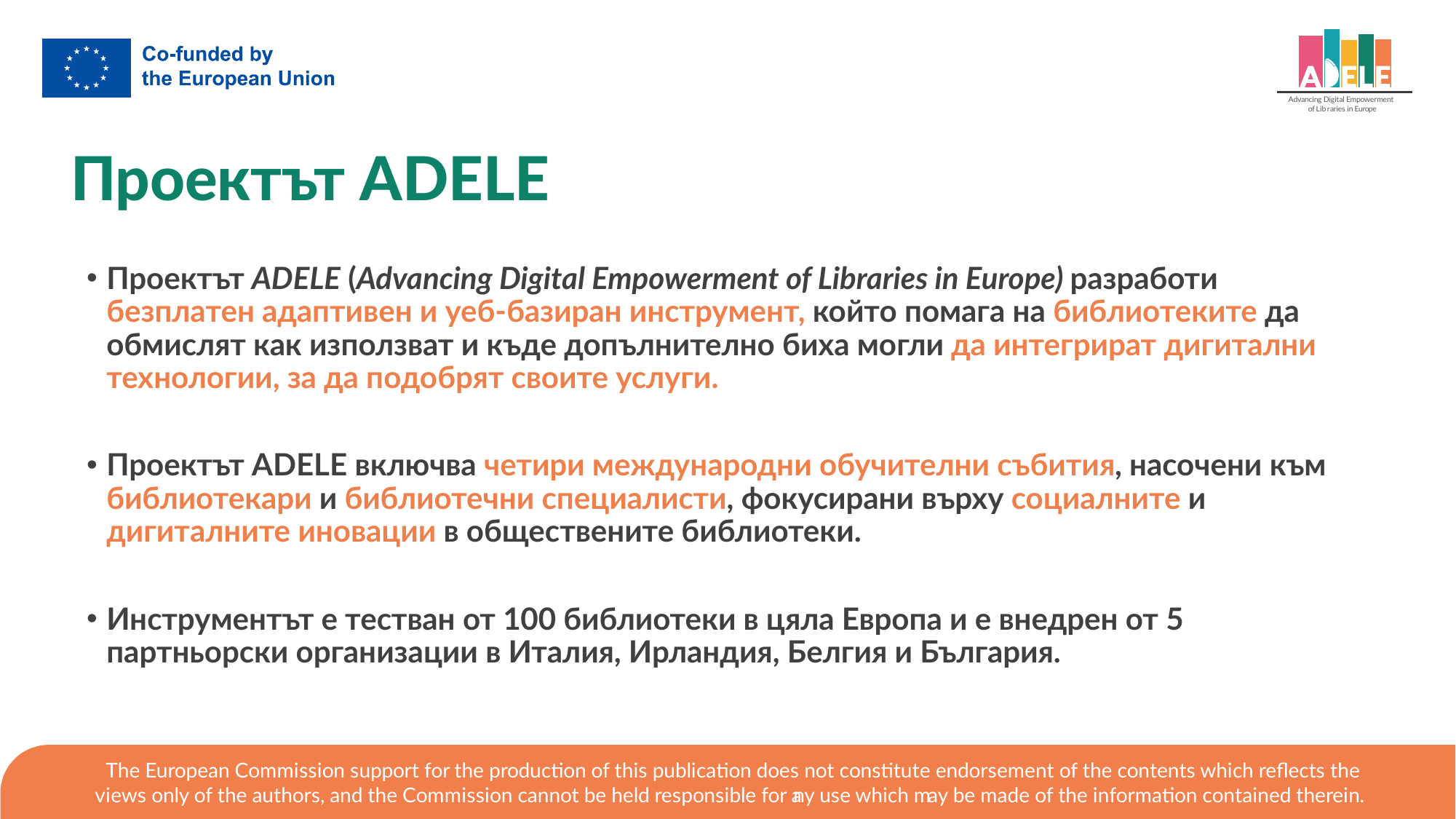

# Проектът ADELE
Проектът ADELE (Advancing Digital Empowerment of Libraries in Europe) разработи безплатен адаптивен и уеб-базиран инструмент, който помага на библиотеките да обмислят как използват и къде допълнително биха могли да интегрират дигитални технологии, за да подобрят своите услуги.

Проектът ADELE включва четири международни обучителни събития, насочени към библиотекари и библиотечни специалисти, фокусирани върху социалните и дигиталните иновации в обществените библиотеки.

Инструментът е тестван от 100 библиотеки в цяла Европа и е внедрен от 5 партньорски организации в Италия, Ирландия, Белгия и България.